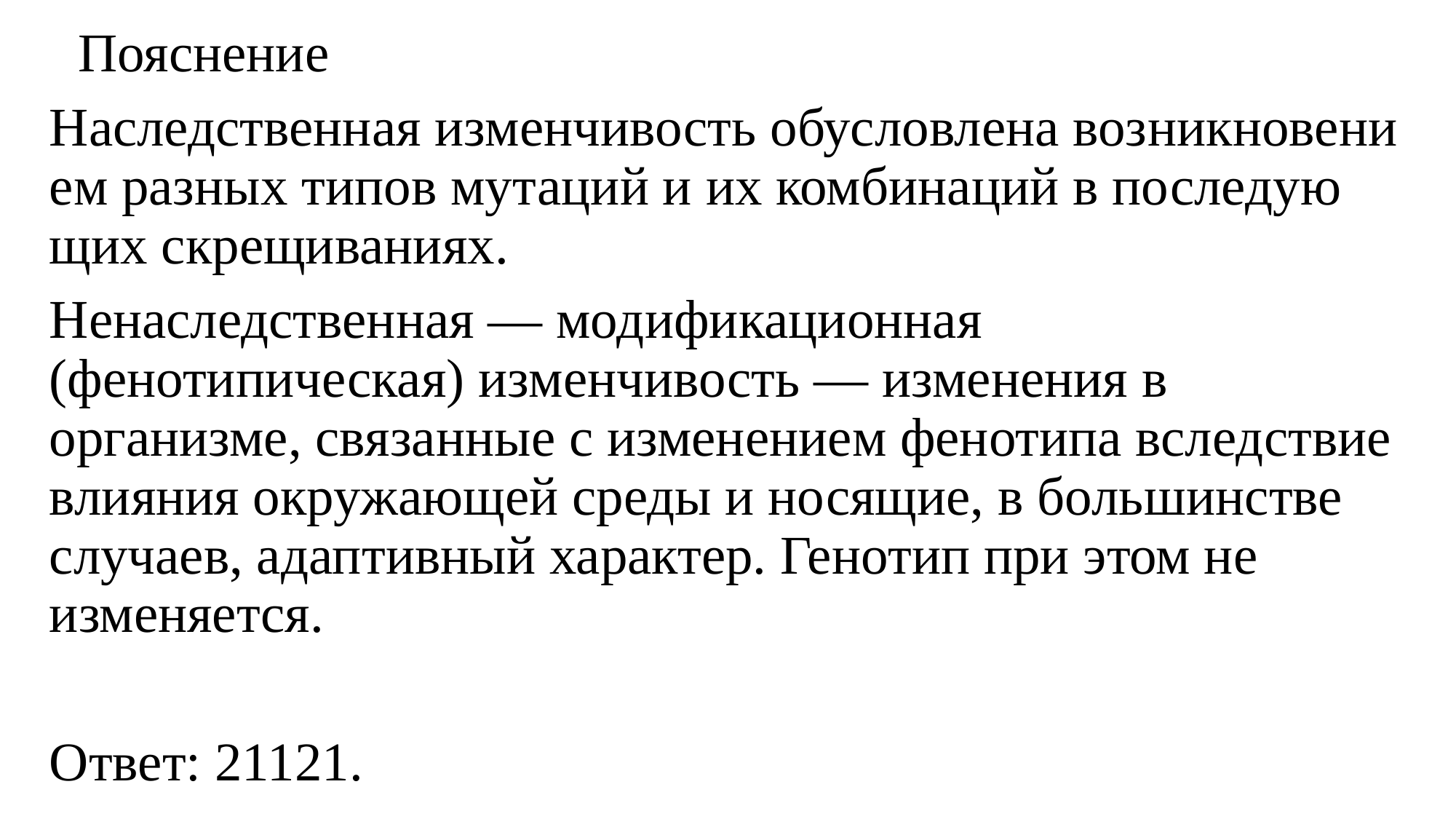

Пояснение
Наследственная из­мен­чи­вость обусловлена воз­ник­но­ве­ни­ем разных типов му­та­ций и их ком­би­на­ций в по­сле­ду­ю­щих скрещиваниях.
Ненаследственная — мо­ди­фи­ка­ци­он­ная (фенотипическая) из­мен­чи­вость — из­ме­не­ния в организме, свя­зан­ные с из­ме­не­ни­ем фенотипа вслед­ствие влияния окру­жа­ю­щей среды и носящие, в боль­шин­стве случаев, адап­тив­ный характер. Ге­но­тип при этом не изменяется.

Ответ: 21121.
#